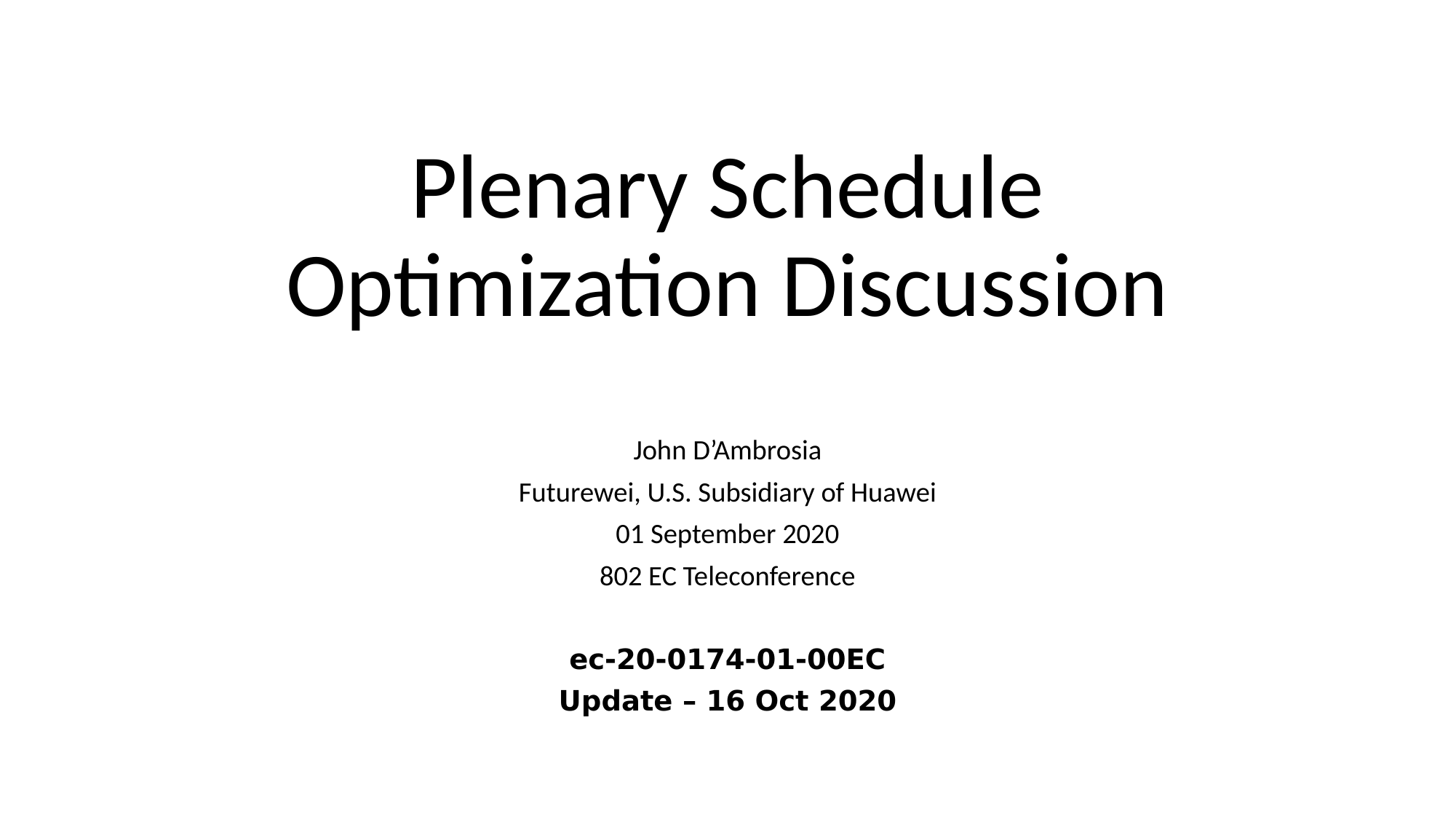

# Plenary Schedule Optimization Discussion
John D’Ambrosia
Futurewei, U.S. Subsidiary of Huawei
01 September 2020
802 EC Teleconference

ec-20-0174-01-00EC
Update – 16 Oct 2020